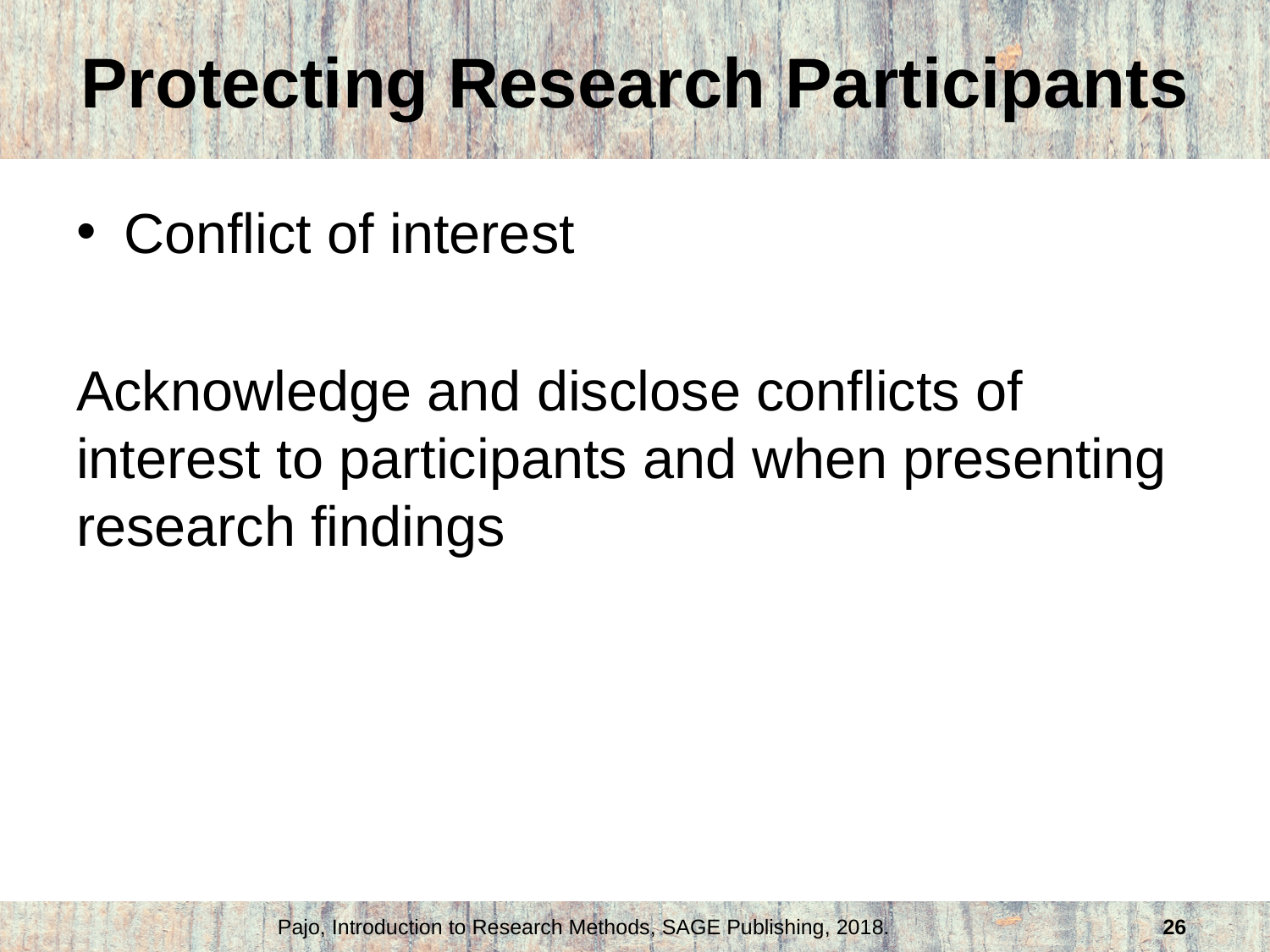

# Protecting Research Participants
Conflict of interest

Acknowledge and disclose conflicts of interest to participants and when presenting research findings
Pajo, Introduction to Research Methods, SAGE Publishing, 2018.
26